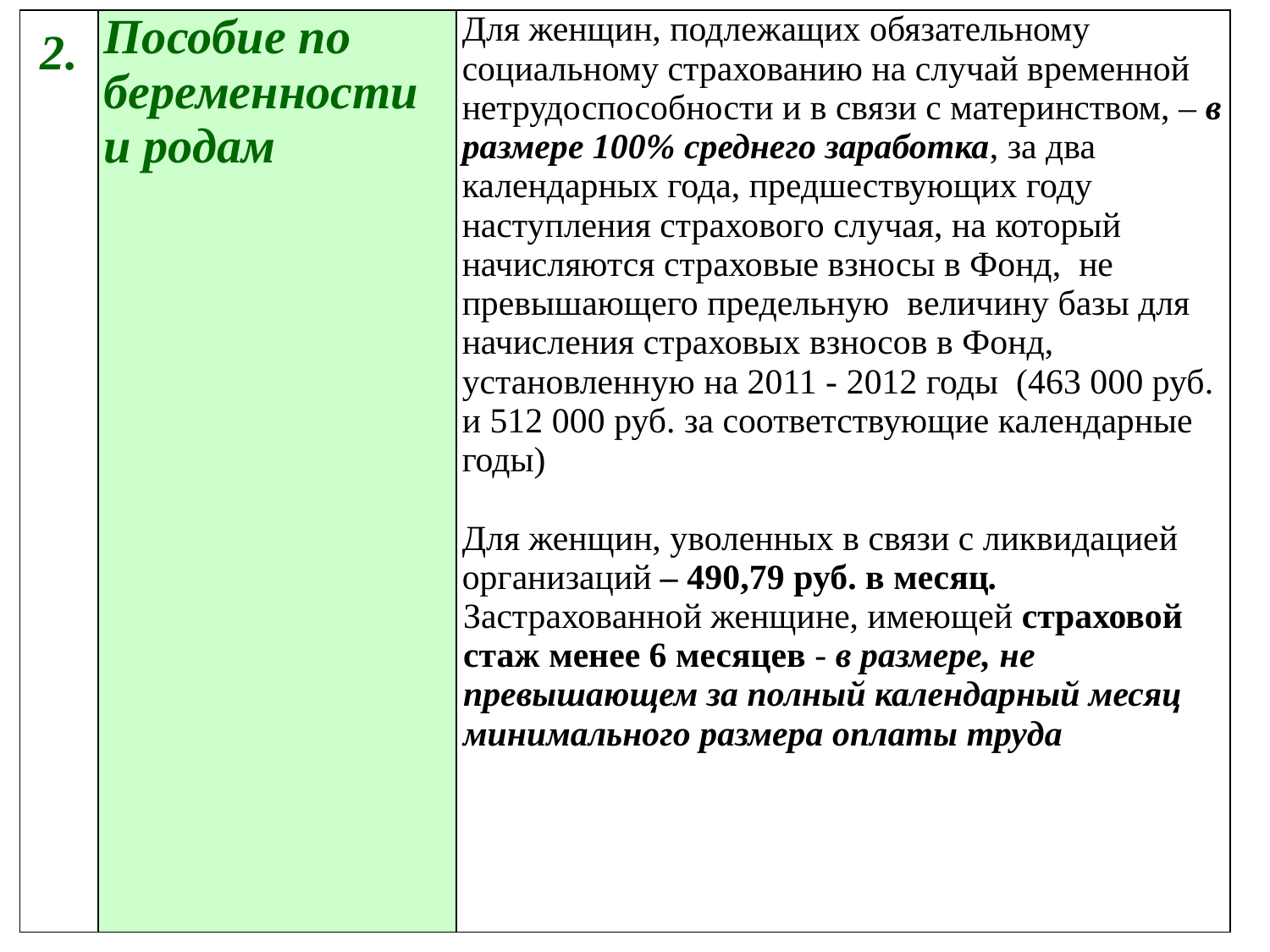

| 2. | Пособие по беременности и родам | Для женщин, подлежащих обязательному социальному страхованию на случай временной нетрудоспособности и в связи с материнством, – в размере 100% среднего заработка, за два календарных года, предшествующих году наступления страхового случая, на который начисляются страховые взносы в Фонд, не превышающего предельную величину базы для начисления страховых взносов в Фонд, установленную на 2011 - 2012 годы (463 000 руб. и 512 000 руб. за соответствующие календарные годы) Для женщин, уволенных в связи с ликвидацией организаций – 490,79 руб. в месяц. Застрахованной женщине, имеющей страховой стаж менее 6 месяцев - в размере, не превышающем за полный календарный месяц минимального размера оплаты труда |
| --- | --- | --- |